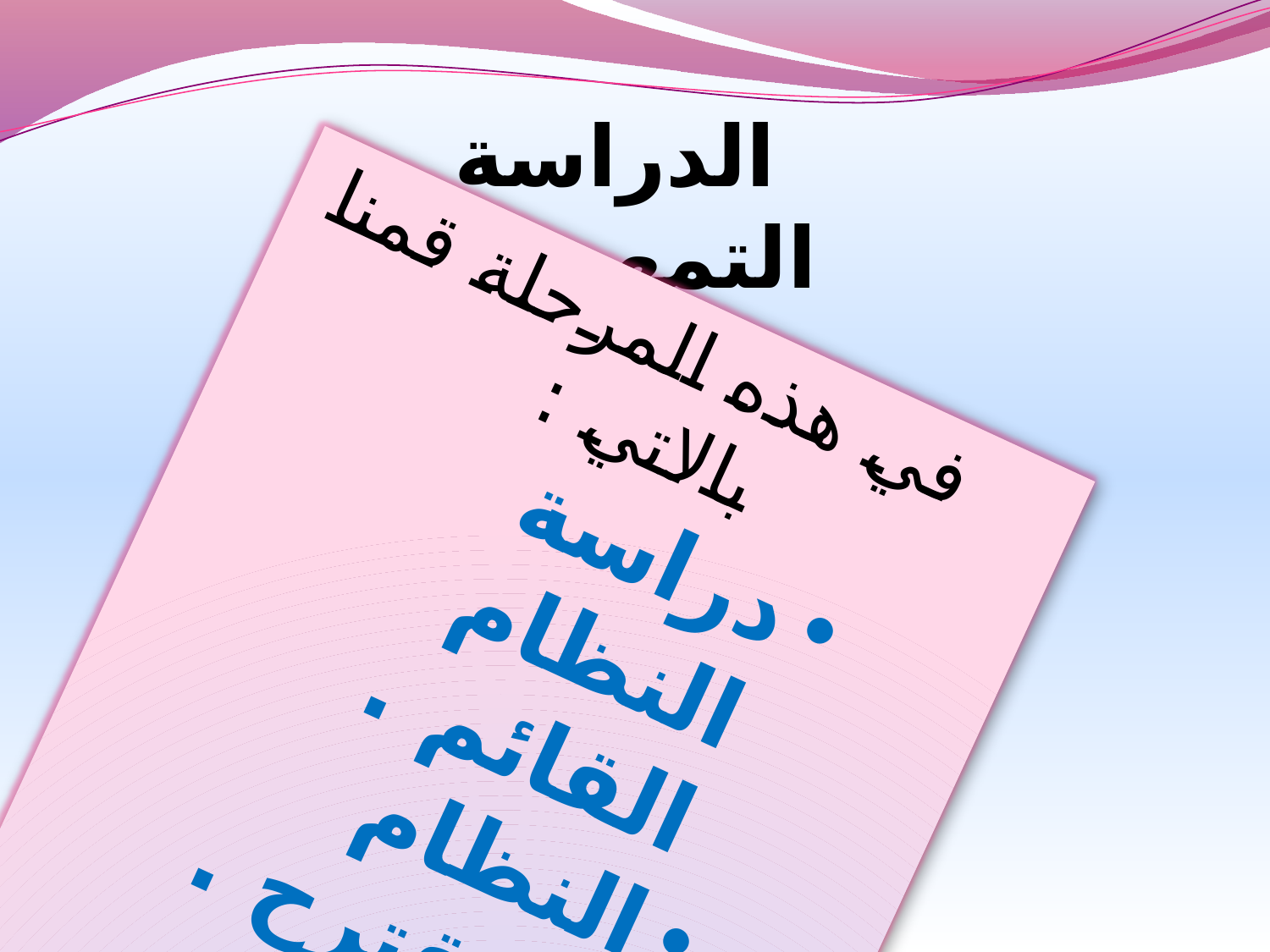

الدراسة التمهيدية
   في هذه المرحلة قمنا بالاتي :
دراسة النظام القائم .
النظام المقترح .
دراسة الجدوى .